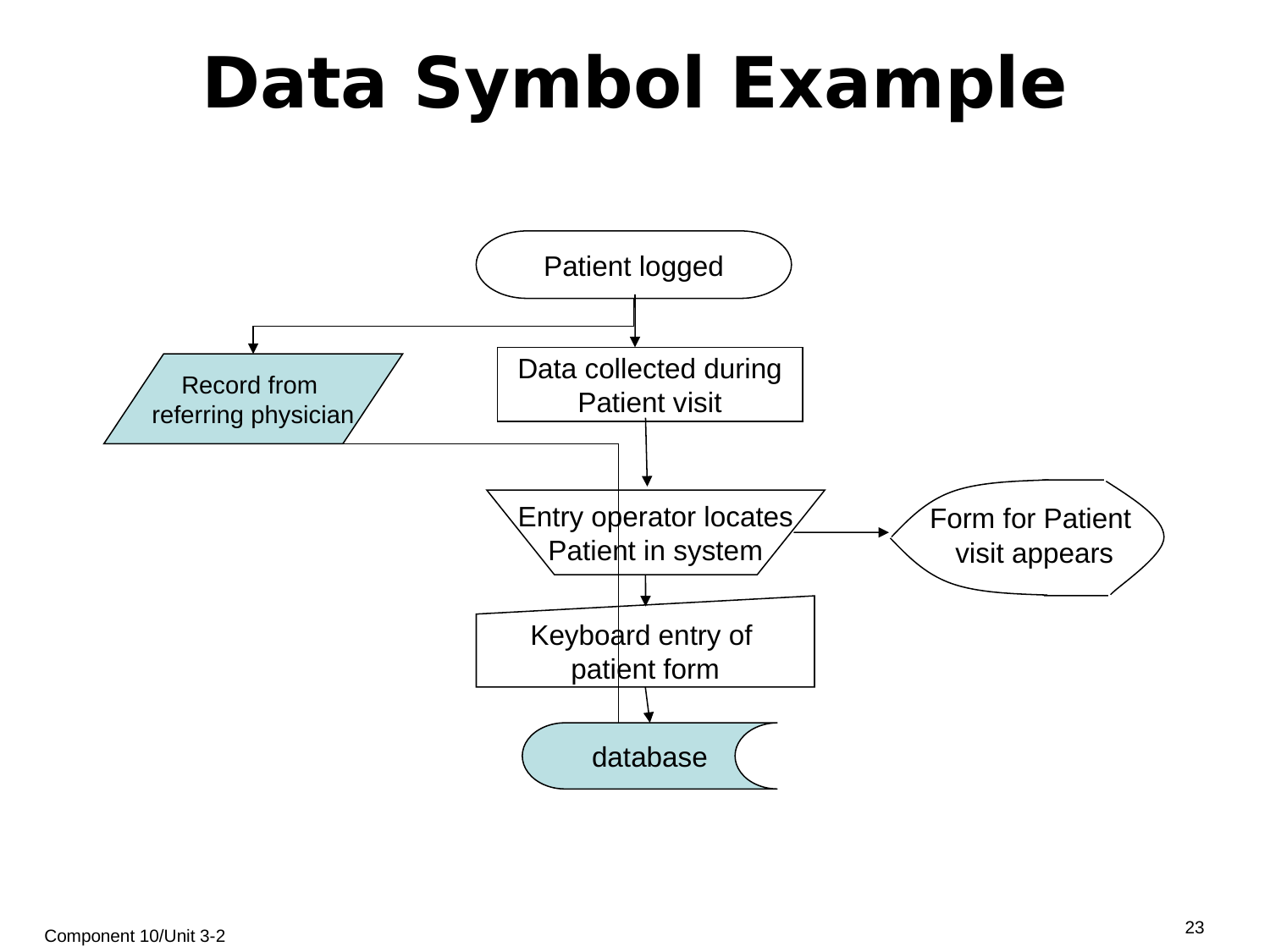

# Data Symbol Example
Patient logged

Data collected during
Patient visit
Record from
referring physician

Form for Patient
visit appears
Entry operator locates
Patient in system

Keyboard entry of
patient form
database
23